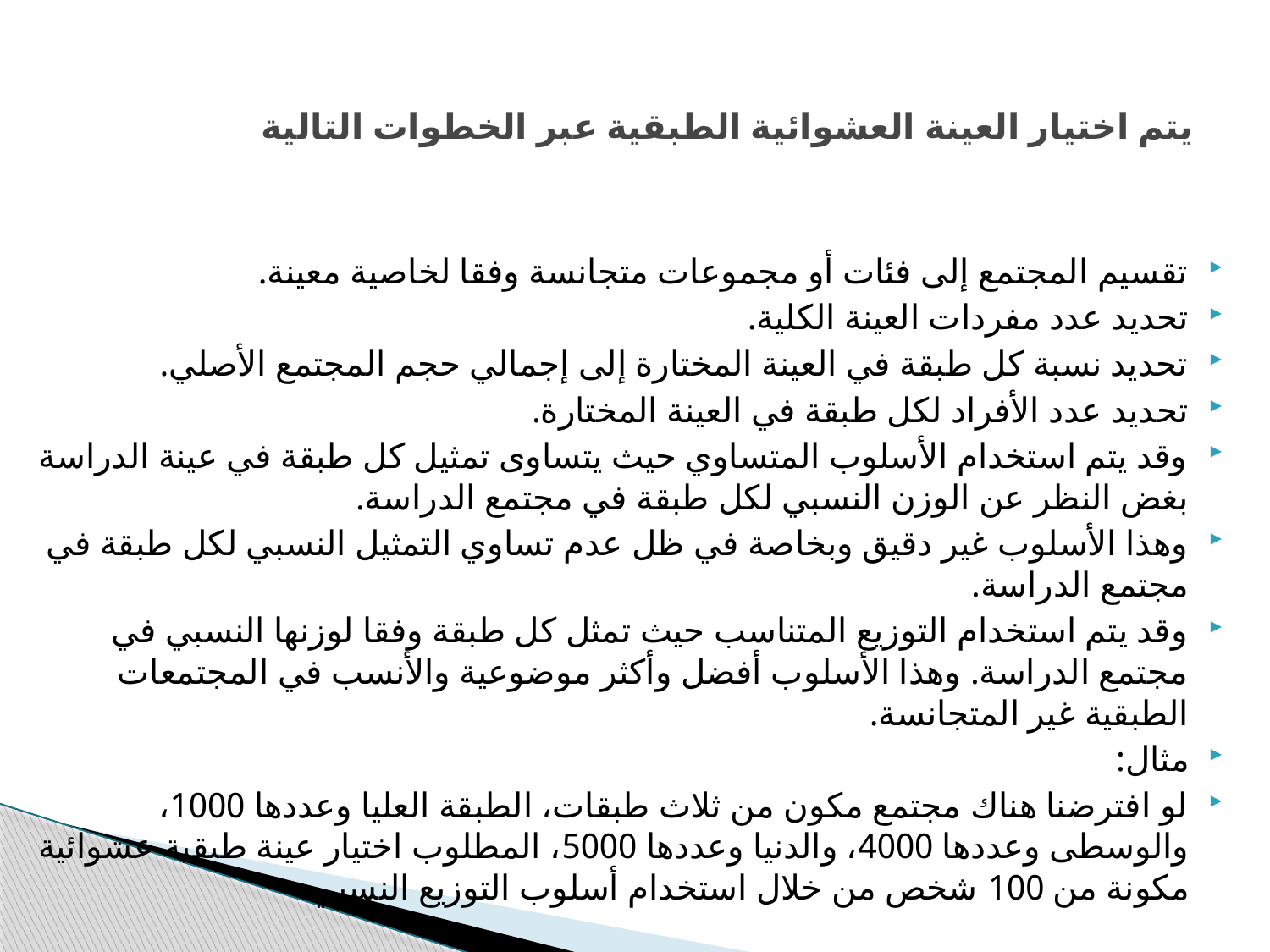

# يتم اختيار العينة العشوائية الطبقية عبر الخطوات التالية
تقسيم المجتمع إلى فئات أو مجموعات متجانسة وفقا لخاصية معينة.
تحديد عدد مفردات العينة الكلية.
تحديد نسبة كل طبقة في العينة المختارة إلى إجمالي حجم المجتمع الأصلي.
تحديد عدد الأفراد لكل طبقة في العينة المختارة.
وقد يتم استخدام الأسلوب المتساوي حيث يتساوى تمثيل كل طبقة في عينة الدراسة بغض النظر عن الوزن النسبي لكل طبقة في مجتمع الدراسة.
وهذا الأسلوب غير دقيق وبخاصة في ظل عدم تساوي التمثيل النسبي لكل طبقة في مجتمع الدراسة.
وقد يتم استخدام التوزيع المتناسب حيث تمثل كل طبقة وفقا لوزنها النسبي في مجتمع الدراسة. وهذا الأسلوب أفضل وأكثر موضوعية والأنسب في المجتمعات الطبقية غير المتجانسة.
مثال:
لو افترضنا هناك مجتمع مكون من ثلاث طبقات، الطبقة العليا وعددها 1000، والوسطى وعددها 4000، والدنيا وعددها 5000، المطلوب اختيار عينة طبقية عشوائية مكونة من 100 شخص من خلال استخدام أسلوب التوزيع النسبي.